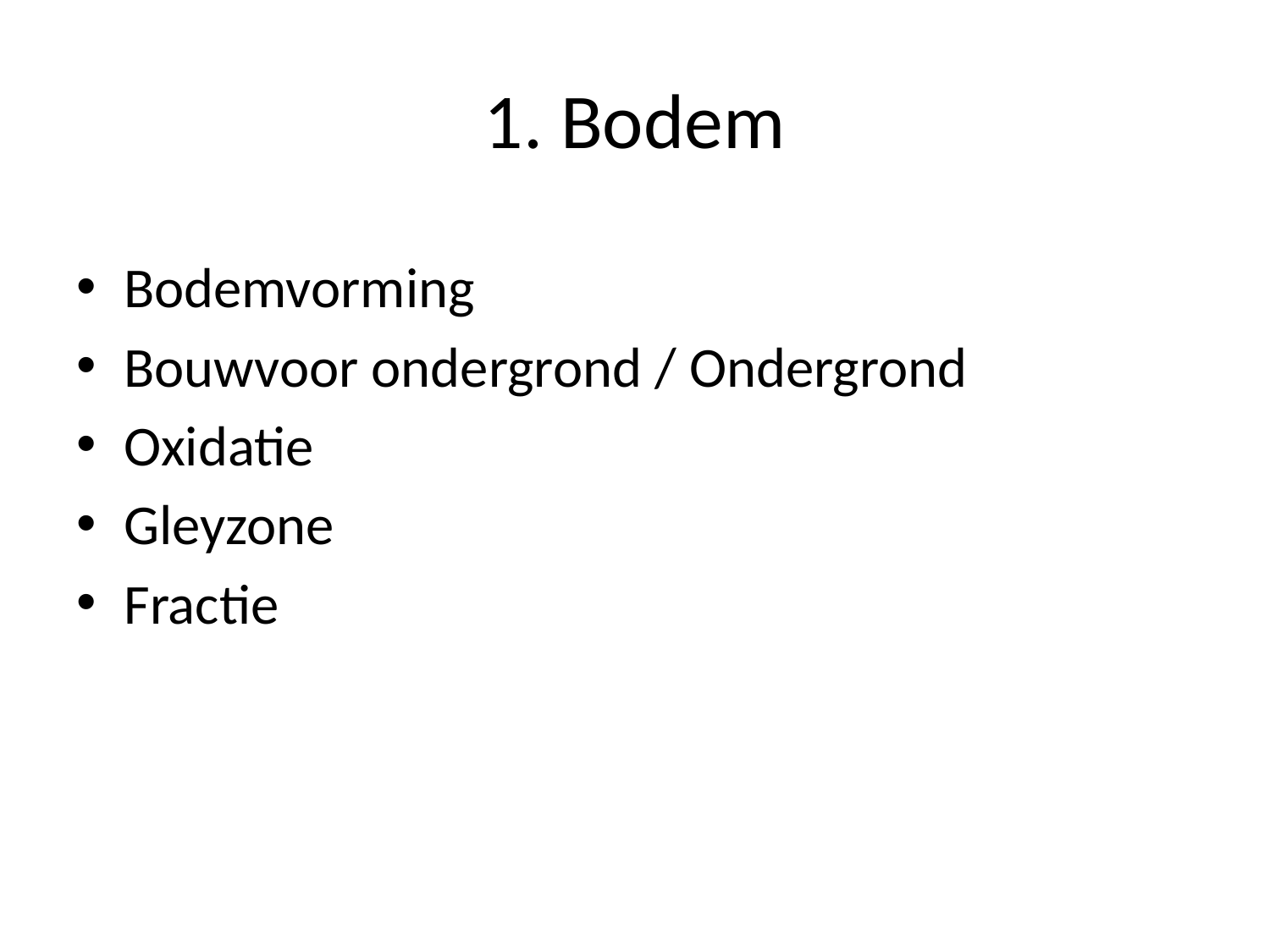

# 1. Bodem

Bodemvorming
Bouwvoor ondergrond / Ondergrond
Oxidatie
Gleyzone
Fractie